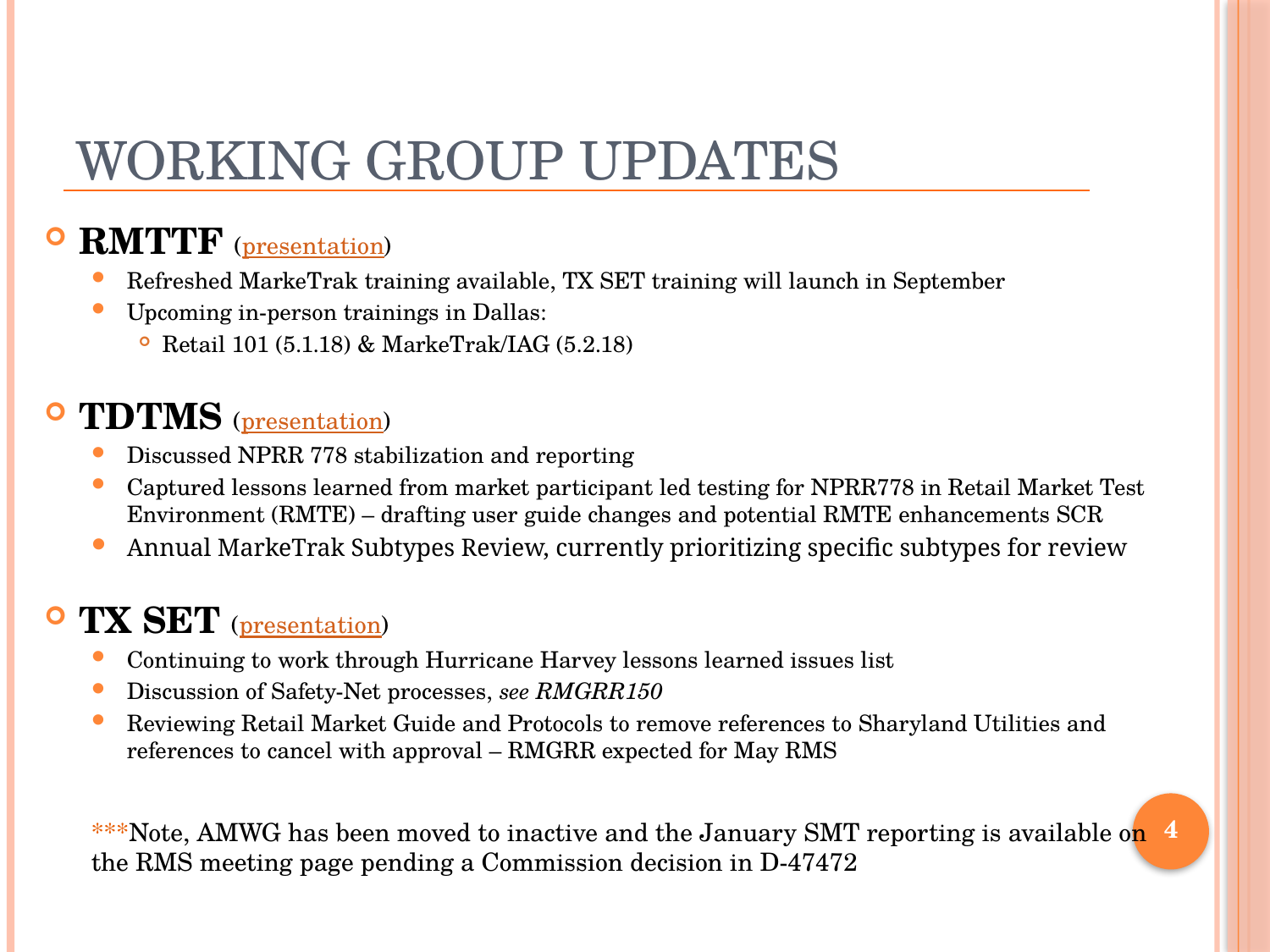

# Working Group Updates
RMTTF (presentation)
Refreshed MarkeTrak training available, TX SET training will launch in September
Upcoming in-person trainings in Dallas:
Retail 101 (5.1.18) & MarkeTrak/IAG (5.2.18)

TDTMS (presentation)
Discussed NPRR 778 stabilization and reporting
Captured lessons learned from market participant led testing for NPRR778 in Retail Market Test Environment (RMTE) – drafting user guide changes and potential RMTE enhancements SCR
Annual MarkeTrak Subtypes Review, currently prioritizing specific subtypes for review

TX SET (presentation)
Continuing to work through Hurricane Harvey lessons learned issues list
Discussion of Safety-Net processes, see RMGRR150
Reviewing Retail Market Guide and Protocols to remove references to Sharyland Utilities and references to cancel with approval – RMGRR expected for May RMS

***Note, AMWG has been moved to inactive and the January SMT reporting is available on the RMS meeting page pending a Commission decision in D-47472

4